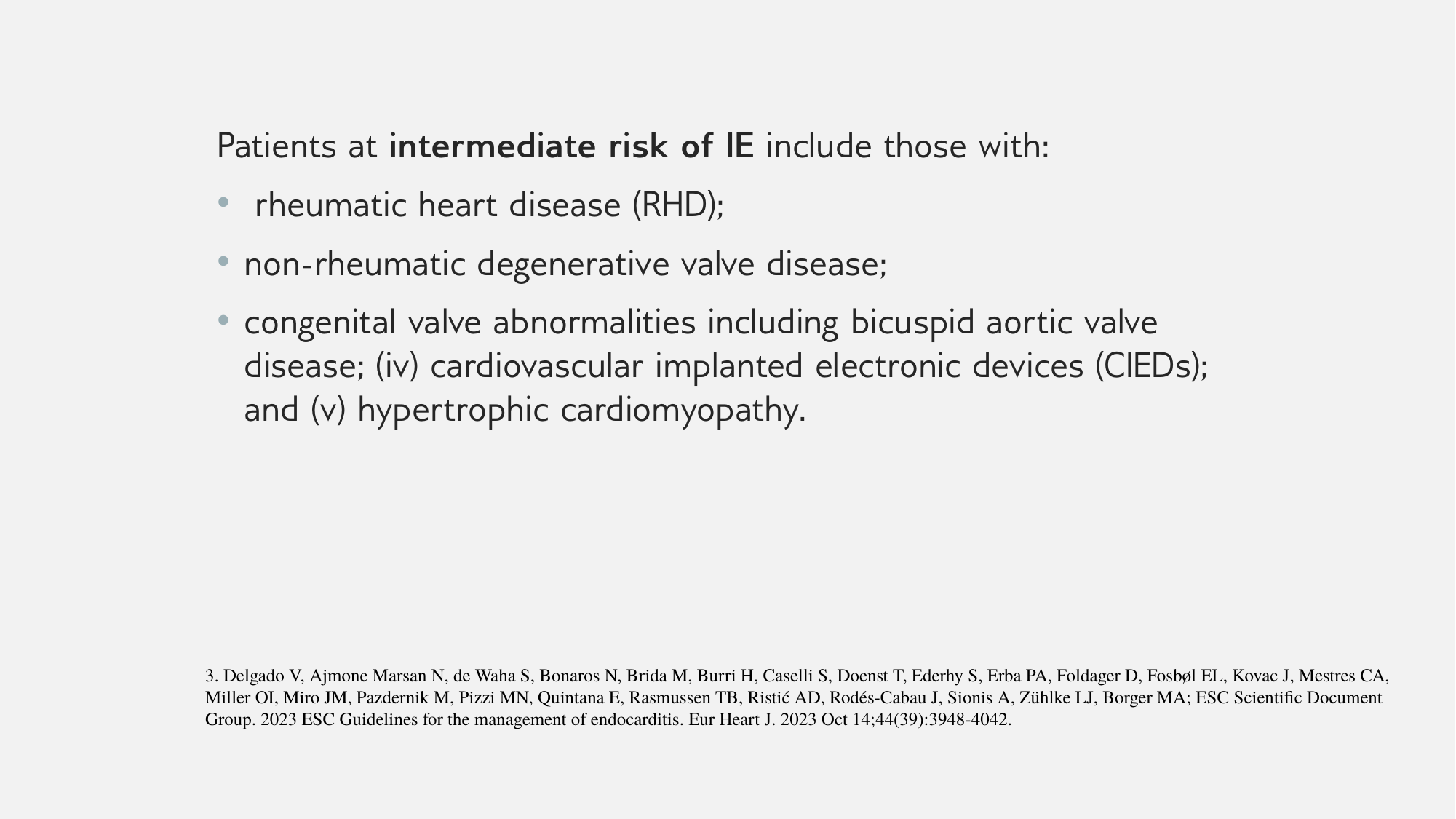

Patients at intermediate risk of IE include those with:
 rheumatic heart disease (RHD);
non-rheumatic degenerative valve disease;
congenital valve abnormalities including bicuspid aortic valve disease; (iv) cardiovascular implanted electronic devices (CIEDs); and (v) hypertrophic cardiomyopathy.
3. Delgado V, Ajmone Marsan N, de Waha S, Bonaros N, Brida M, Burri H, Caselli S, Doenst T, Ederhy S, Erba PA, Foldager D, Fosbøl EL, Kovac J, Mestres CA, Miller OI, Miro JM, Pazdernik M, Pizzi MN, Quintana E, Rasmussen TB, Ristić AD, Rodés-Cabau J, Sionis A, Zühlke LJ, Borger MA; ESC Scientific Document Group. 2023 ESC Guidelines for the management of endocarditis. Eur Heart J. 2023 Oct 14;44(39):3948-4042.